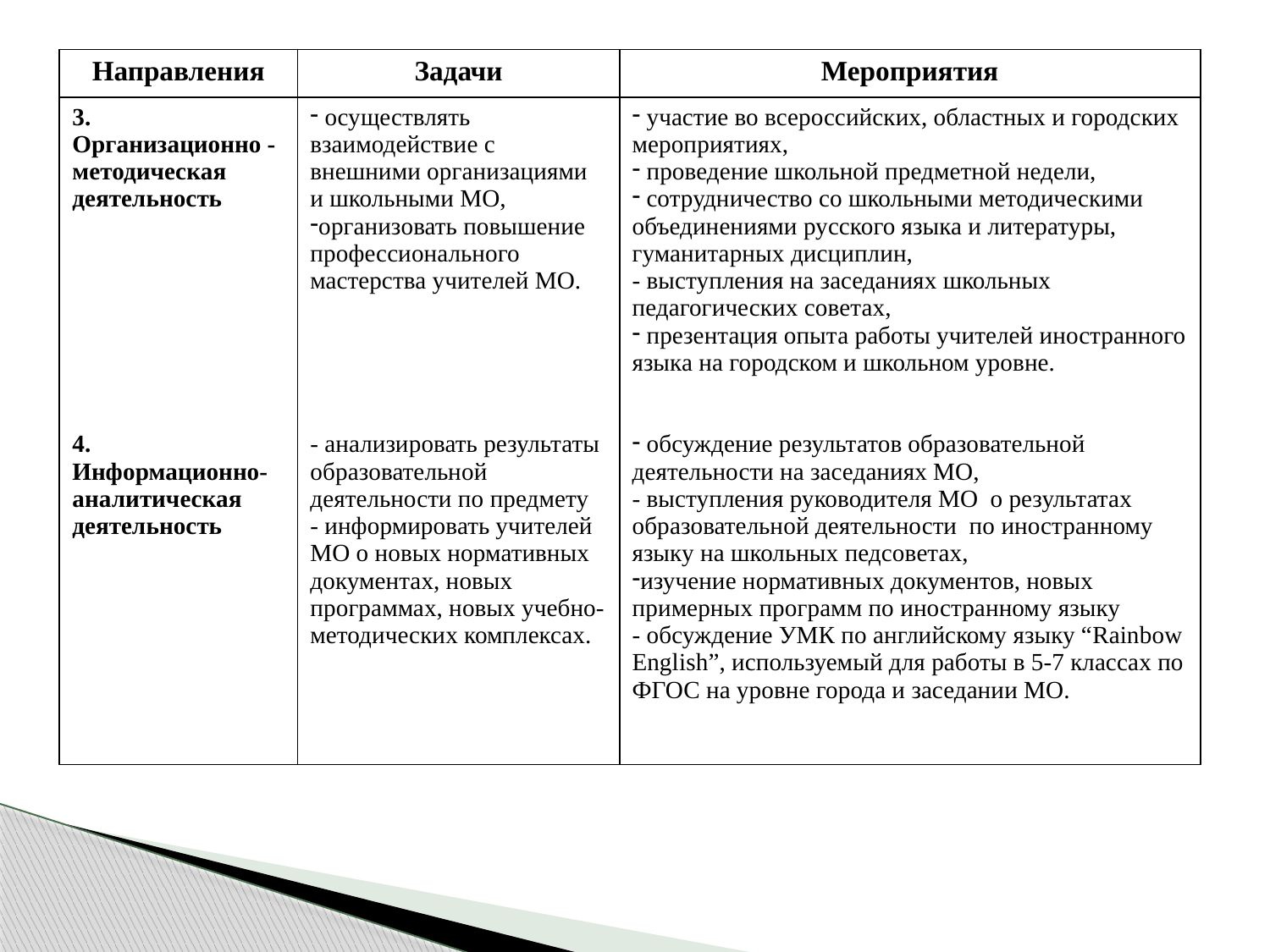

| Направления | Задачи | Мероприятия |
| --- | --- | --- |
| 3. Организационно - методическая деятельность 4. Информационно- аналитическая деятельность | осуществлять взаимодействие с внешними организациями и школьными МО, организовать повышение профессионального мастерства учителей МО. - анализировать результаты образовательной деятельности по предмету - информировать учителей МО о новых нормативных документах, новых программах, новых учебно-методических комплексах. | участие во всероссийских, областных и городских мероприятиях, проведение школьной предметной недели, сотрудничество со школьными методическими объединениями русского языка и литературы, гуманитарных дисциплин, - выступления на заседаниях школьных педагогических советах, презентация опыта работы учителей иностранного языка на городском и школьном уровне. обсуждение результатов образовательной деятельности на заседаниях МО, - выступления руководителя МО о результатах образовательной деятельности по иностранному языку на школьных педсоветах, изучение нормативных документов, новых примерных программ по иностранному языку - обсуждение УМК по английскому языку “Rainbow English”, используемый для работы в 5-7 классах по ФГОС на уровне города и заседании МО. |